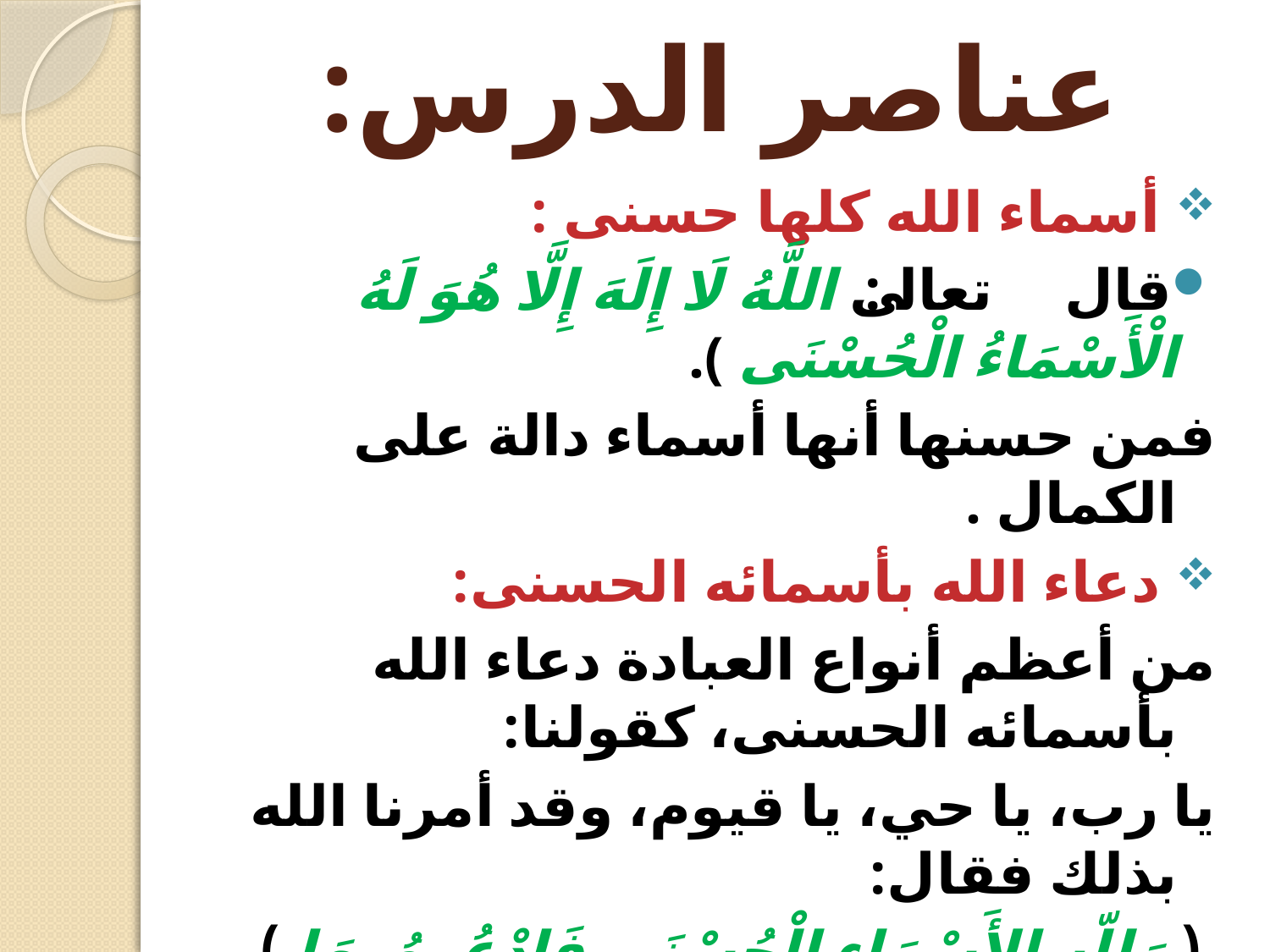

# عناصر الدرس:
 أسماء الله كلها حسنى :
قال تعالى : ﴿ اللَّهُ لَا إِلَهَ إِلَّا هُوَ لَهُ الْأَسْمَاءُ الْحُسْنَى ﴾.
فمن حسنها أنها أسماء دالة على الكمال .
 دعاء الله بأسمائه الحسنى:
من أعظم أنواع العبادة دعاء الله بأسمائه الحسنى، كقولنا:
يا رب، يا حي، يا قيوم، وقد أمرنا الله بذلك فقال:
 ( وَلِلّهِ الأَسْمَاء الْحُسْنَى فَادْعُوهُ بِهَا ).